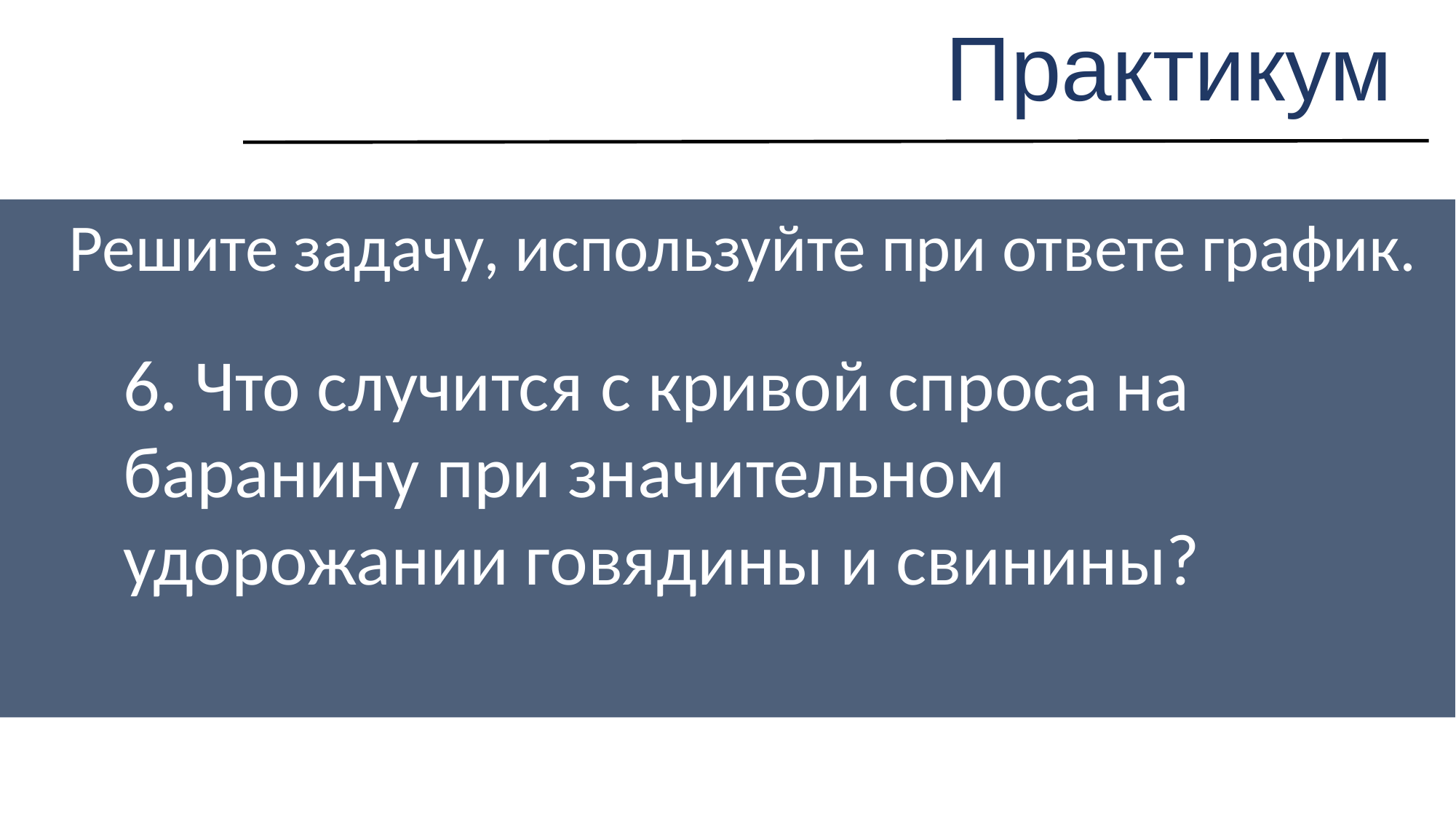

Практикум

Решите задачу, используйте при ответе график.
6. Что случится с кривой спроса на баранину при значительном удорожании говядины и свинины?